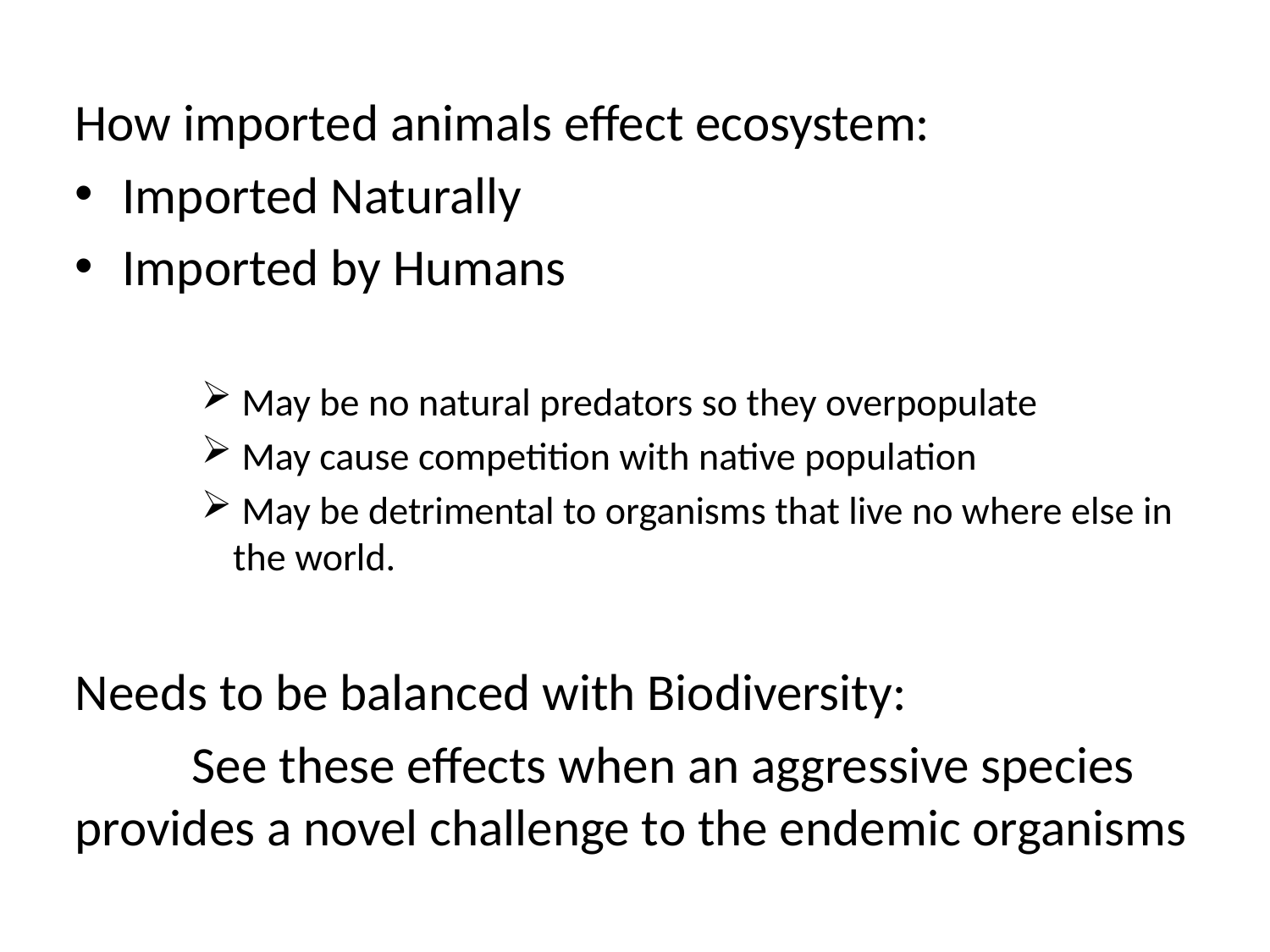

How imported animals effect ecosystem:
Imported Naturally
Imported by Humans

 May be no natural predators so they overpopulate
 May cause competition with native population
 May be detrimental to organisms that live no where else in the world.

Needs to be balanced with Biodiversity:
	See these effects when an aggressive species provides a novel challenge to the endemic organisms